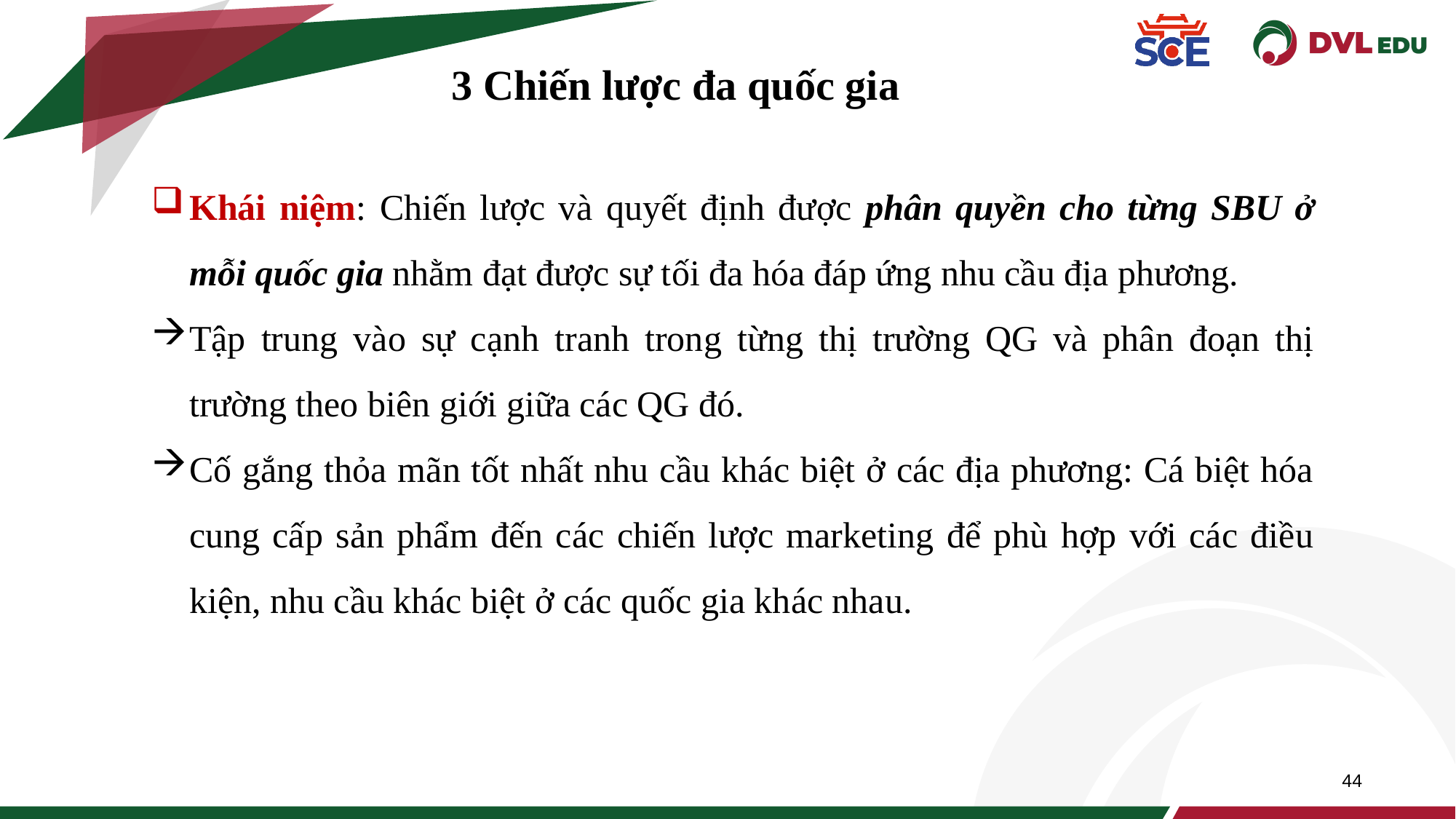

44
3 Chiến lược đa quốc gia
Khái niệm: Chiến lược và quyết định được phân quyền cho từng SBU ở mỗi quốc gia nhằm đạt được sự tối đa hóa đáp ứng nhu cầu địa phương.
Tập trung vào sự cạnh tranh trong từng thị trường QG và phân đoạn thị trường theo biên giới giữa các QG đó.
Cố gắng thỏa mãn tốt nhất nhu cầu khác biệt ở các địa phương: Cá biệt hóa cung cấp sản phẩm đến các chiến lược marketing để phù hợp với các điều kiện, nhu cầu khác biệt ở các quốc gia khác nhau.
44